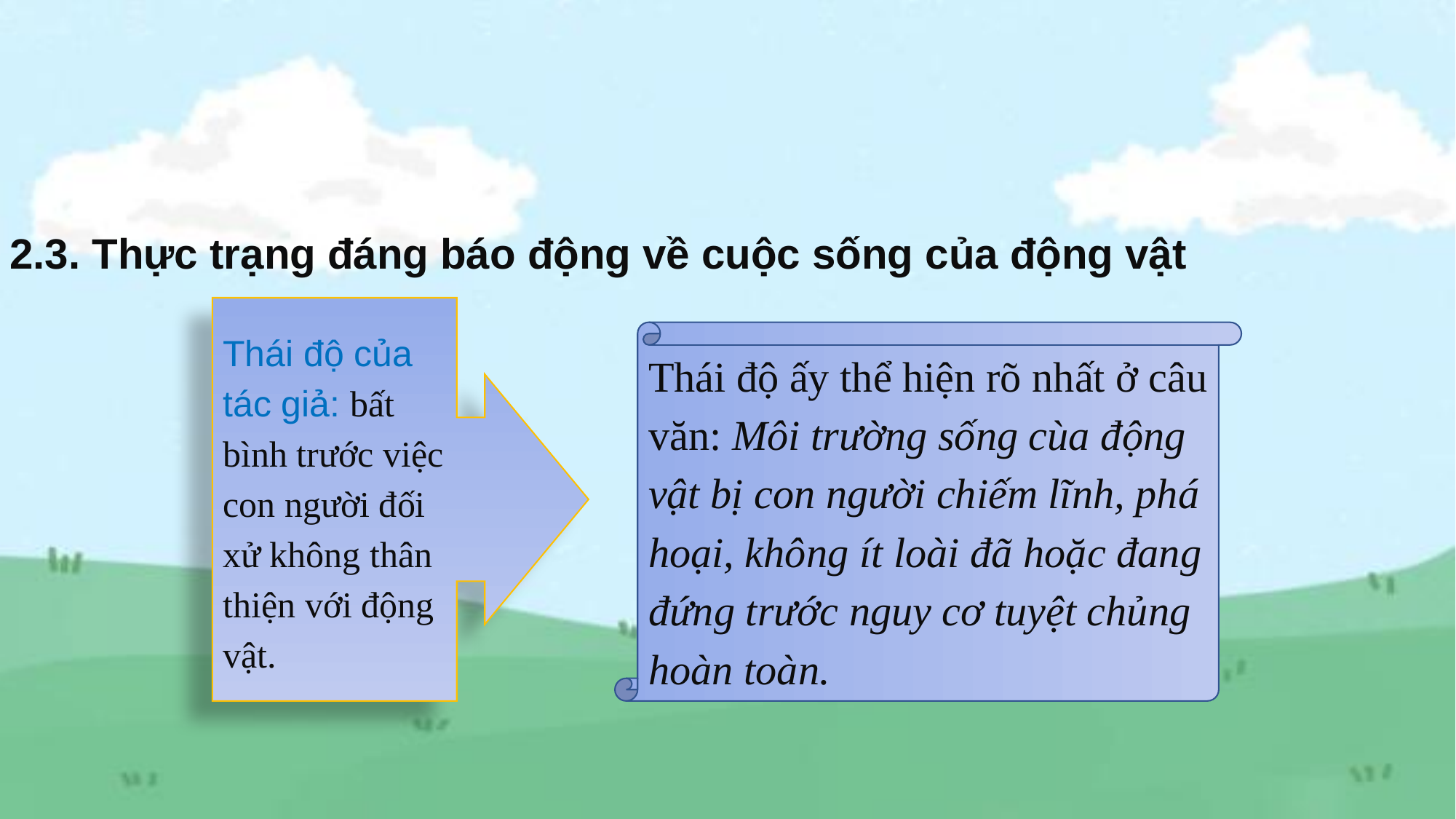

2.3. Thực trạng đáng báo động về cuộc sống của động vật
Thái độ của tác giả: bất bình trước việc con người đối xử không thân thiện với động vật.
Thái độ ấy thể hiện rõ nhất ở câu văn: Môi trường sống cùa động vật bị con người chiếm lĩnh, phá hoại, không ít loài đã hoặc đang đứng trước nguy cơ tuyệt chủng hoàn toàn.